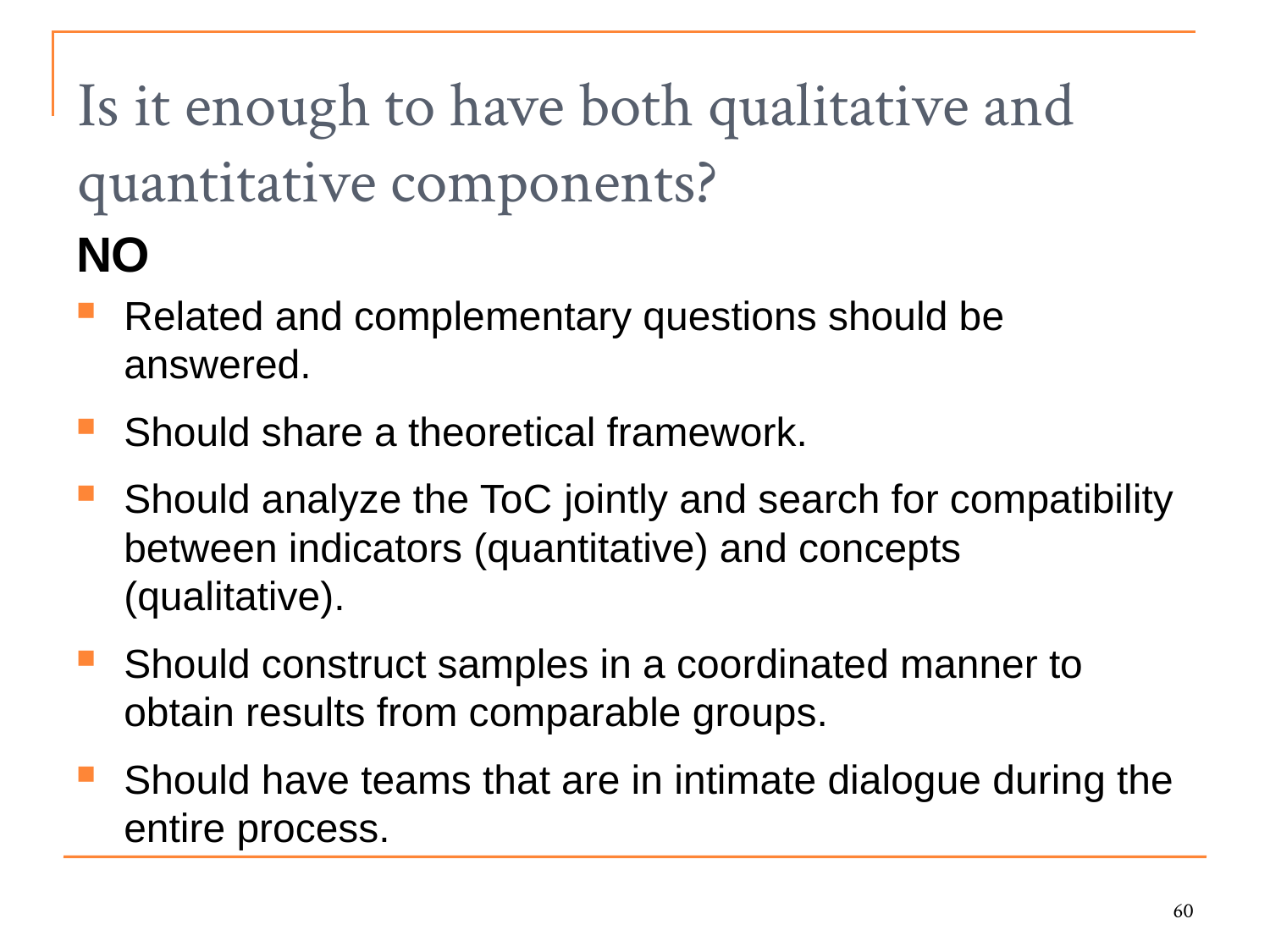

# Is it enough to have both qualitative and quantitative components?
NO
Related and complementary questions should be answered.
Should share a theoretical framework.
Should analyze the ToC jointly and search for compatibility between indicators (quantitative) and concepts (qualitative).
Should construct samples in a coordinated manner to obtain results from comparable groups.
Should have teams that are in intimate dialogue during the entire process.

60